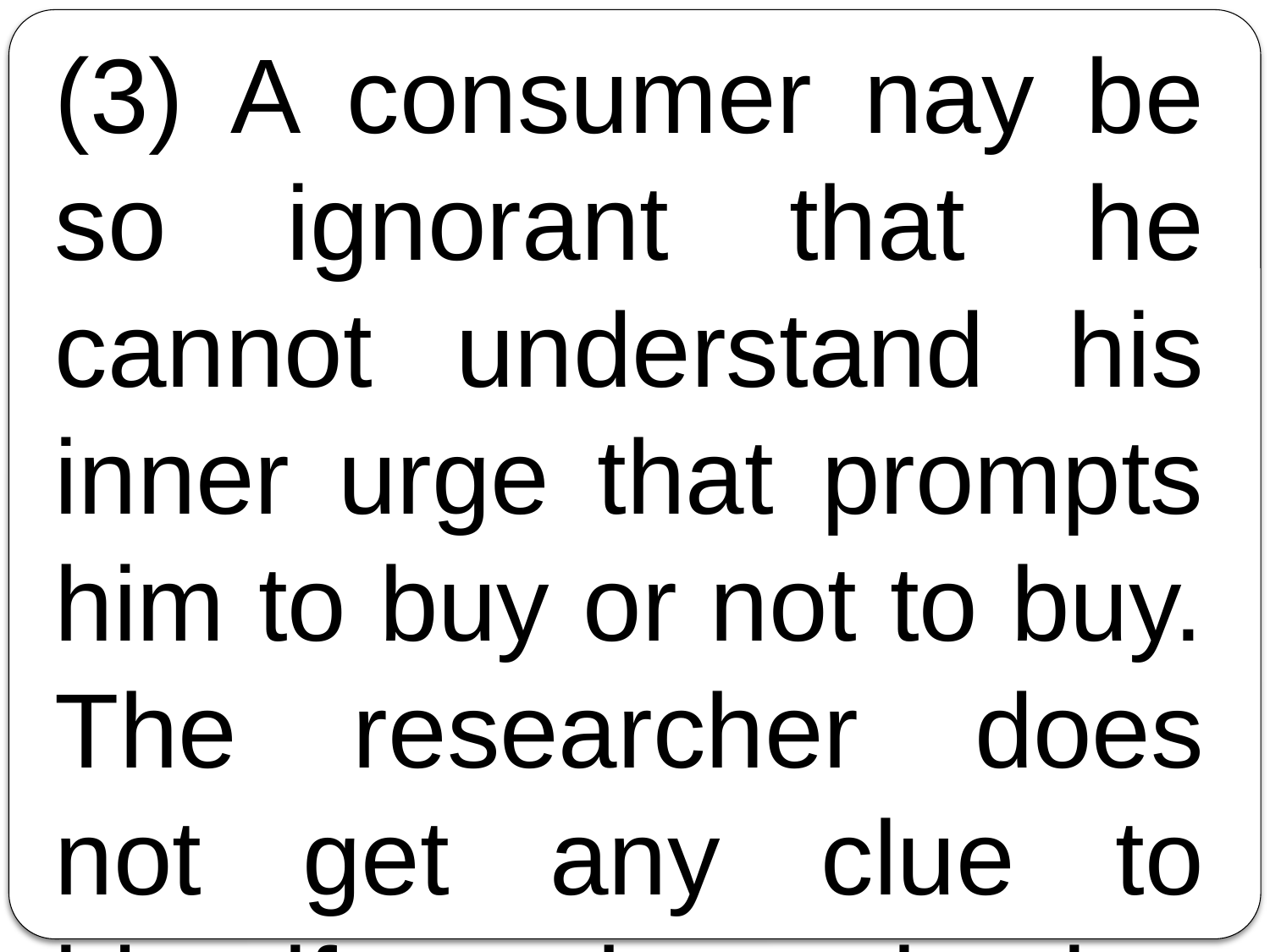

(3) A consumer nay be so ignorant that he cannot understand his inner urge that prompts him to buy or not to buy. The researcher does not get any clue to identify the buying motive.